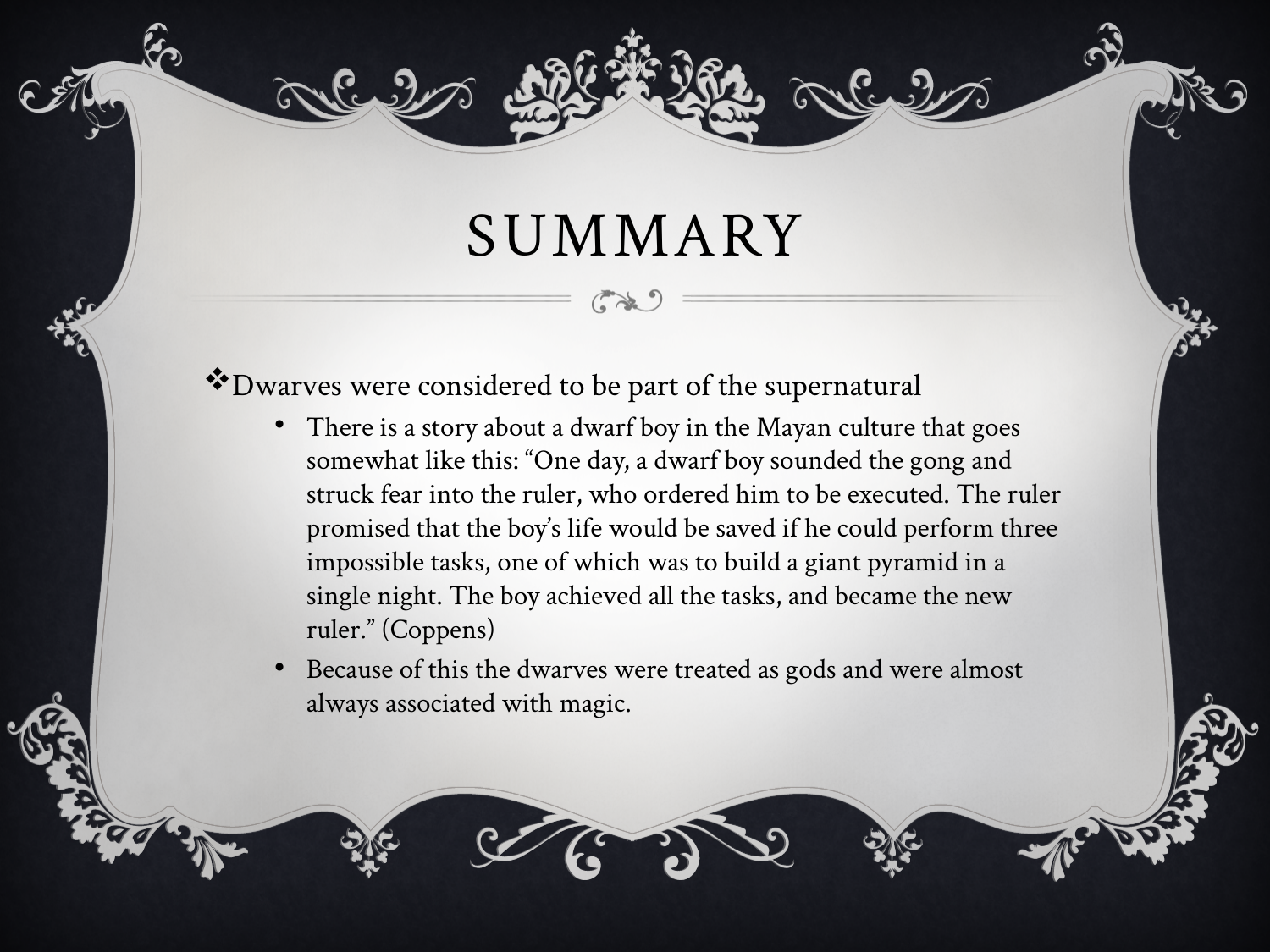

# Summary
Dwarves were considered to be part of the supernatural
There is a story about a dwarf boy in the Mayan culture that goes somewhat like this: “One day, a dwarf boy sounded the gong and struck fear into the ruler, who ordered him to be executed. The ruler promised that the boy’s life would be saved if he could perform three impossible tasks, one of which was to build a giant pyramid in a single night. The boy achieved all the tasks, and became the new ruler.” (Coppens)
Because of this the dwarves were treated as gods and were almost always associated with magic.